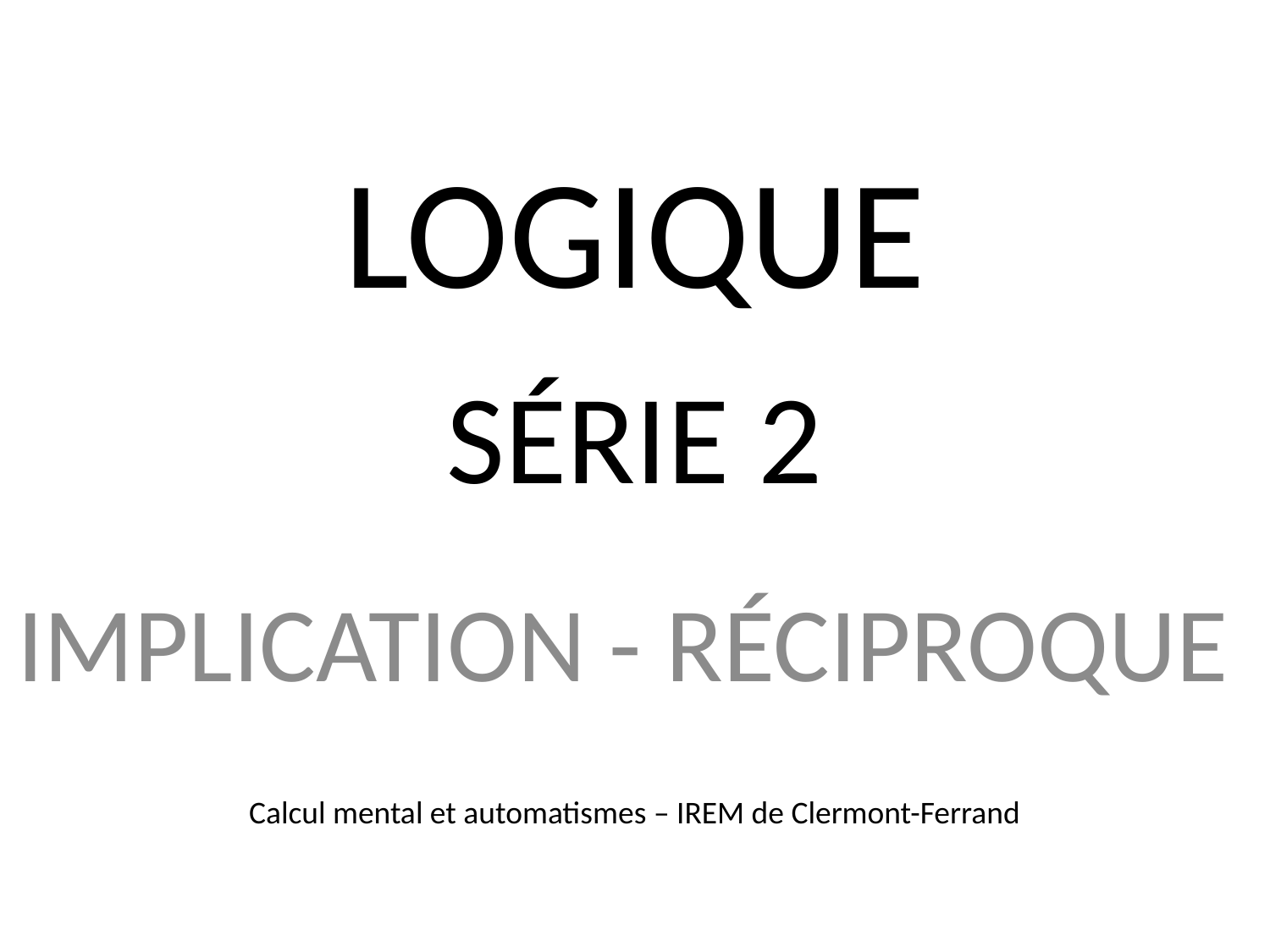

LOGIQUE
# Série 2
Implication - Réciproque
Calcul mental et automatismes – IREM de Clermont-Ferrand